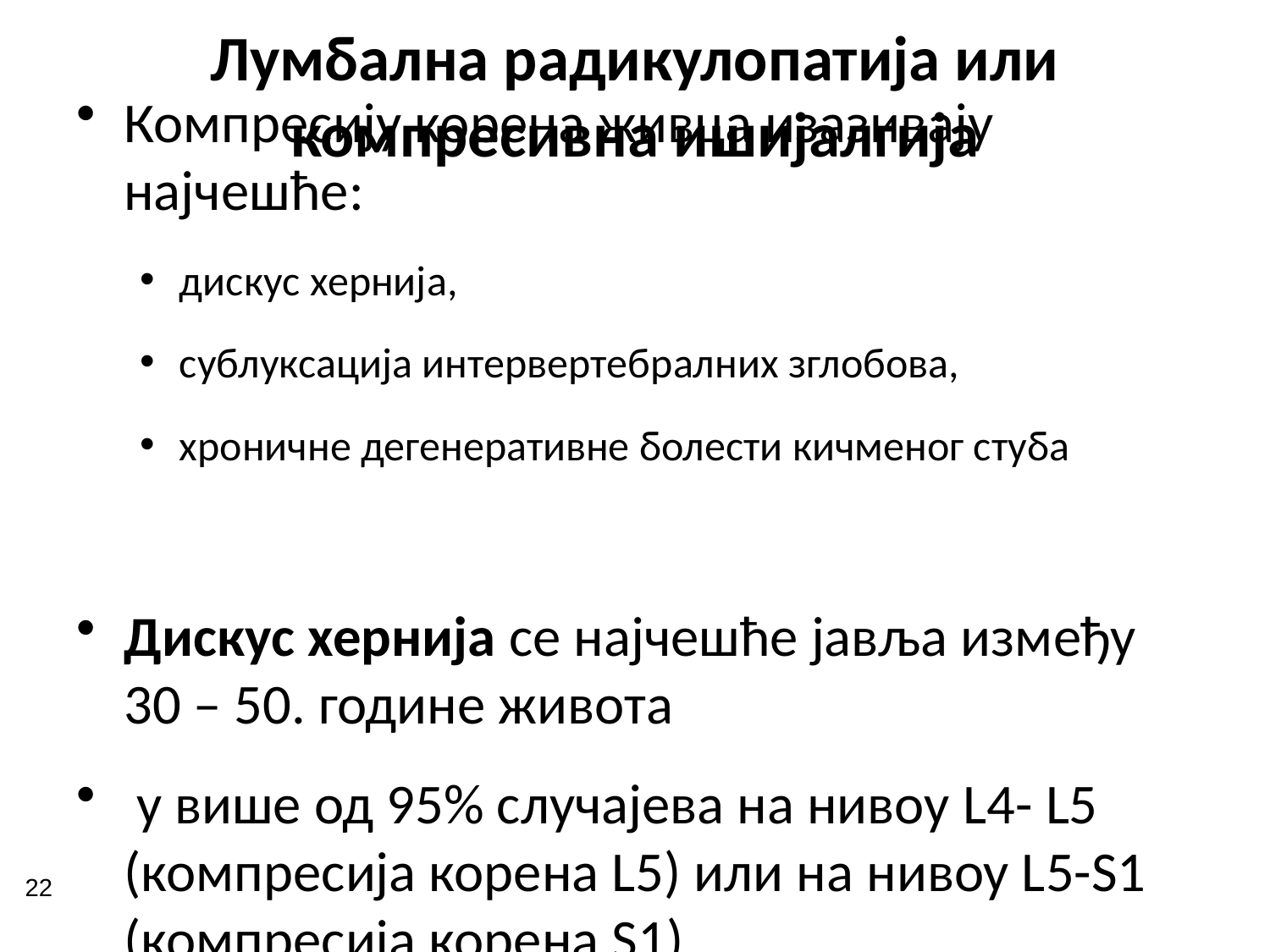

# Лумбална радикулопатија или компресивна ишијалгија
Компресију корена живца изазивају најчешће:
дискус хернија,
сублуксација интервертебралних зглобова,
хроничне дегенеративне болести кичменог стуба

Дискус хернија се најчешће јавља између 30 – 50. године живота
 у више од 95% случајева на нивоу L4- L5 (компресија корена L5) или на нивоу L5-S1 (компресија корена S1)
22